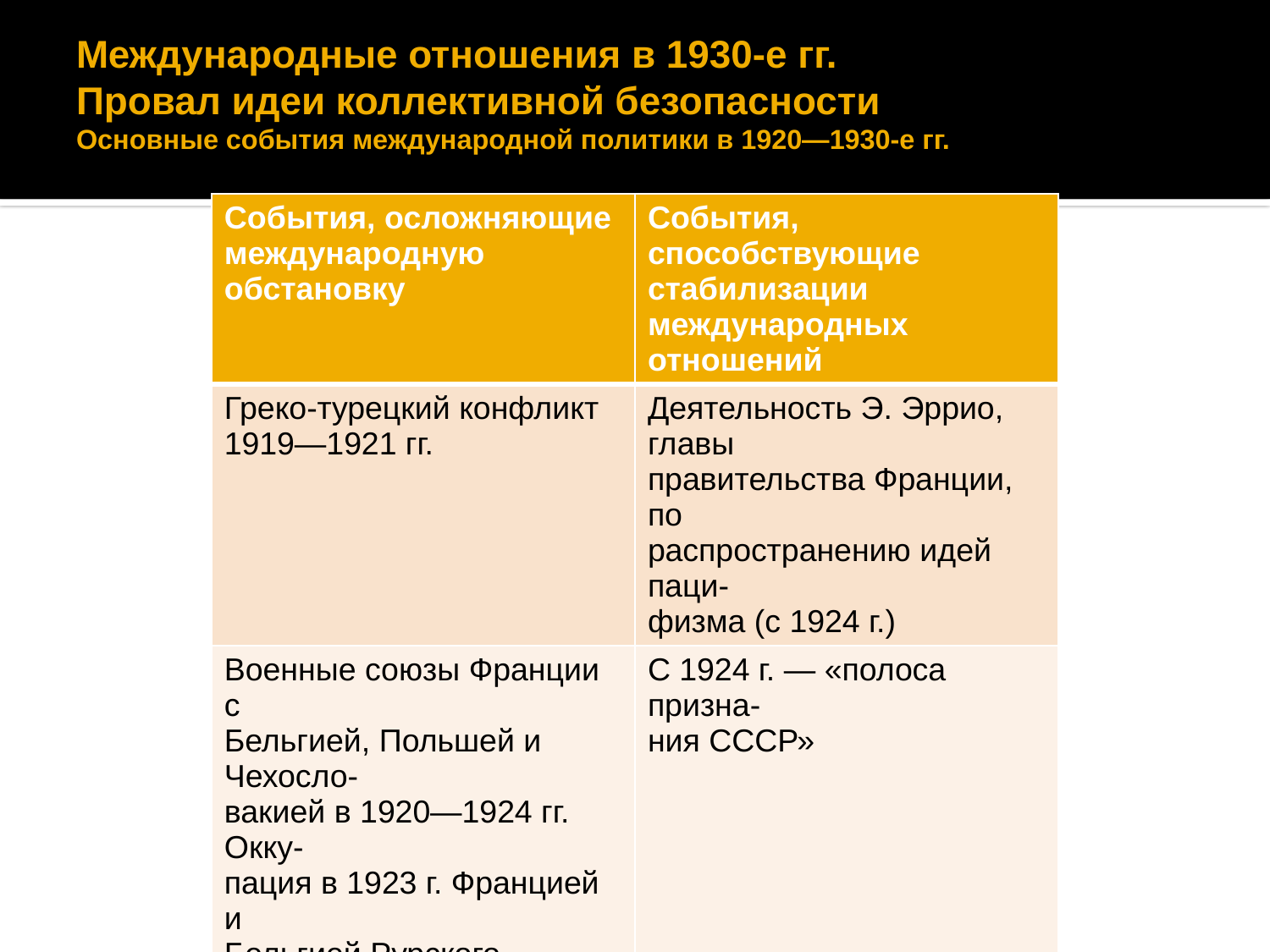

# Международные отношения в 1930-е гг. Провал идеи коллективной безопасности Основные события международной политики в 1920—1930-е гг.
| События, осложняющие международную обстановку | События, способствующие стабилизации международных отношений |
| --- | --- |
| Греко-турецкий конфликт 1919—1921 гг. | Деятельность Э. Эррио, главы правительства Франции, по распространению идей паци- физма (с 1924 г.) |
| Военные союзы Франции с Бельгией, Польшей и Чехосло- вакией в 1920—1924 гг. Окку- пация в 1923 г. Францией и Бельгией Рурского бассейна | С 1924 г. — «полоса призна- ния СССР» |
|  |  |
|  |  |
|  |  |
|  |  |
|  |  |
|  |  |
|  |  |
|  |  |
|  |  |
|  |  |
|  |  |
|  |  |
|  |  |
|  |  |